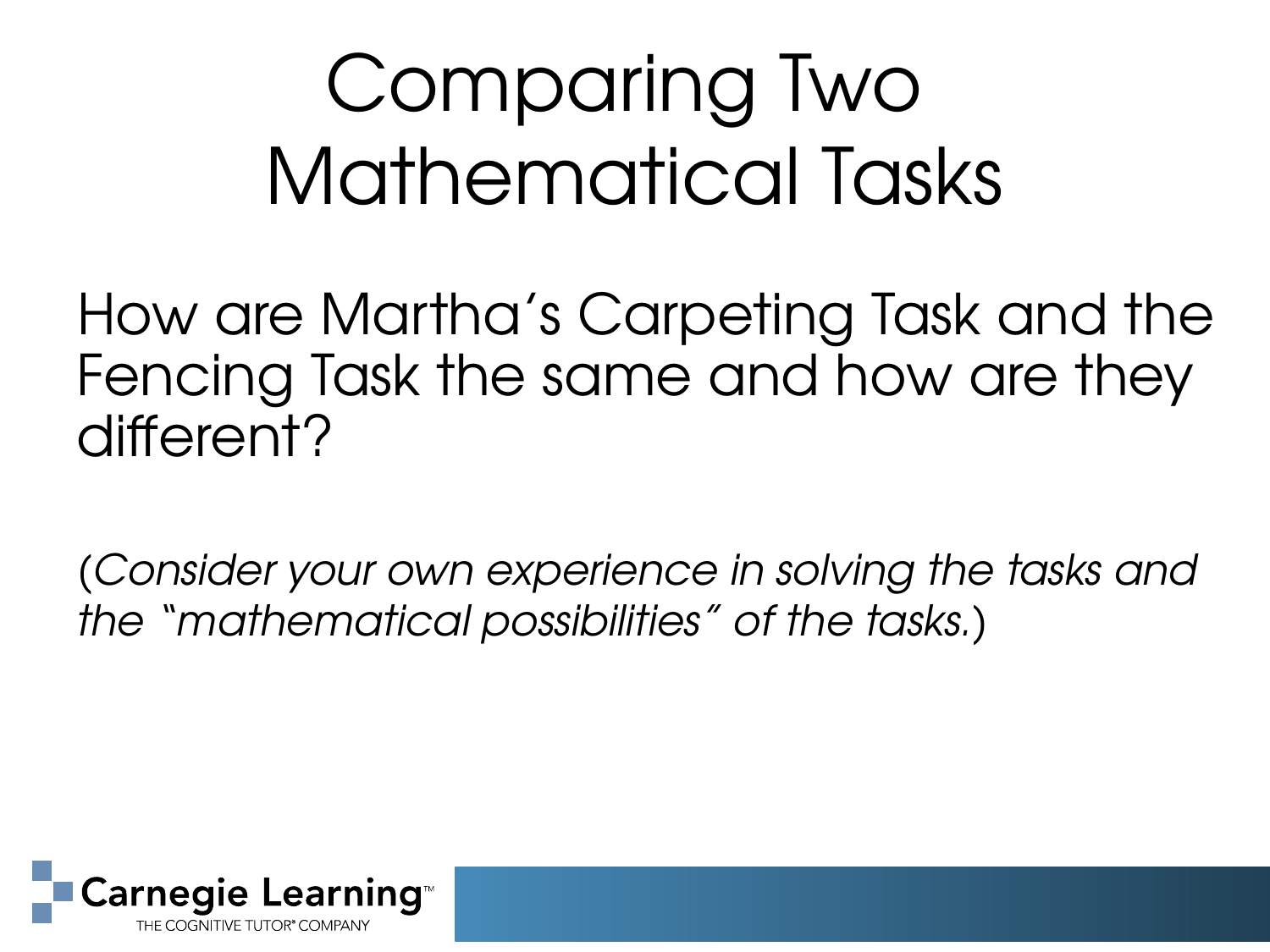

Comparing Two
Mathematical Tasks

How are Martha’s Carpeting Task and the Fencing Task the same and how are they different?

(Consider your own experience in solving the tasks and the “mathematical possibilities” of the tasks.)